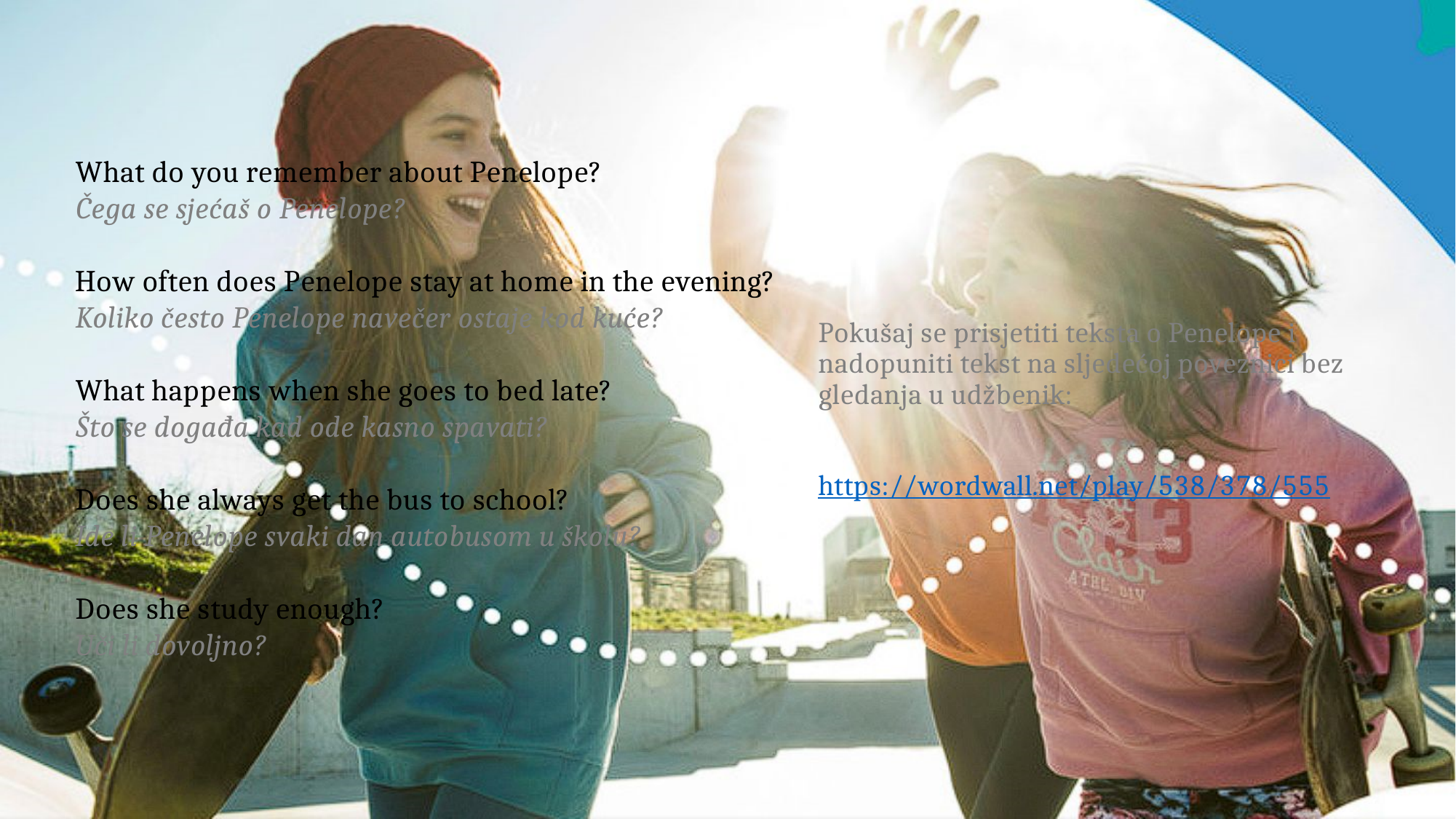

What do you remember about Penelope?
Čega se sjećaš o Penelope?

How often does Penelope stay at home in the evening?
Koliko često Penelope navečer ostaje kod kuće?

What happens when she goes to bed late?
Što se događa kad ode kasno spavati?

Does she always get the bus to school?
Ide li Penelope svaki dan autobusom u školu?

Does she study enough?
Uči li dovoljno?
Pokušaj se prisjetiti teksta o Penelope i nadopuniti tekst na sljedećoj poveznici bez gledanja u udžbenik:

https://wordwall.net/play/538/378/555